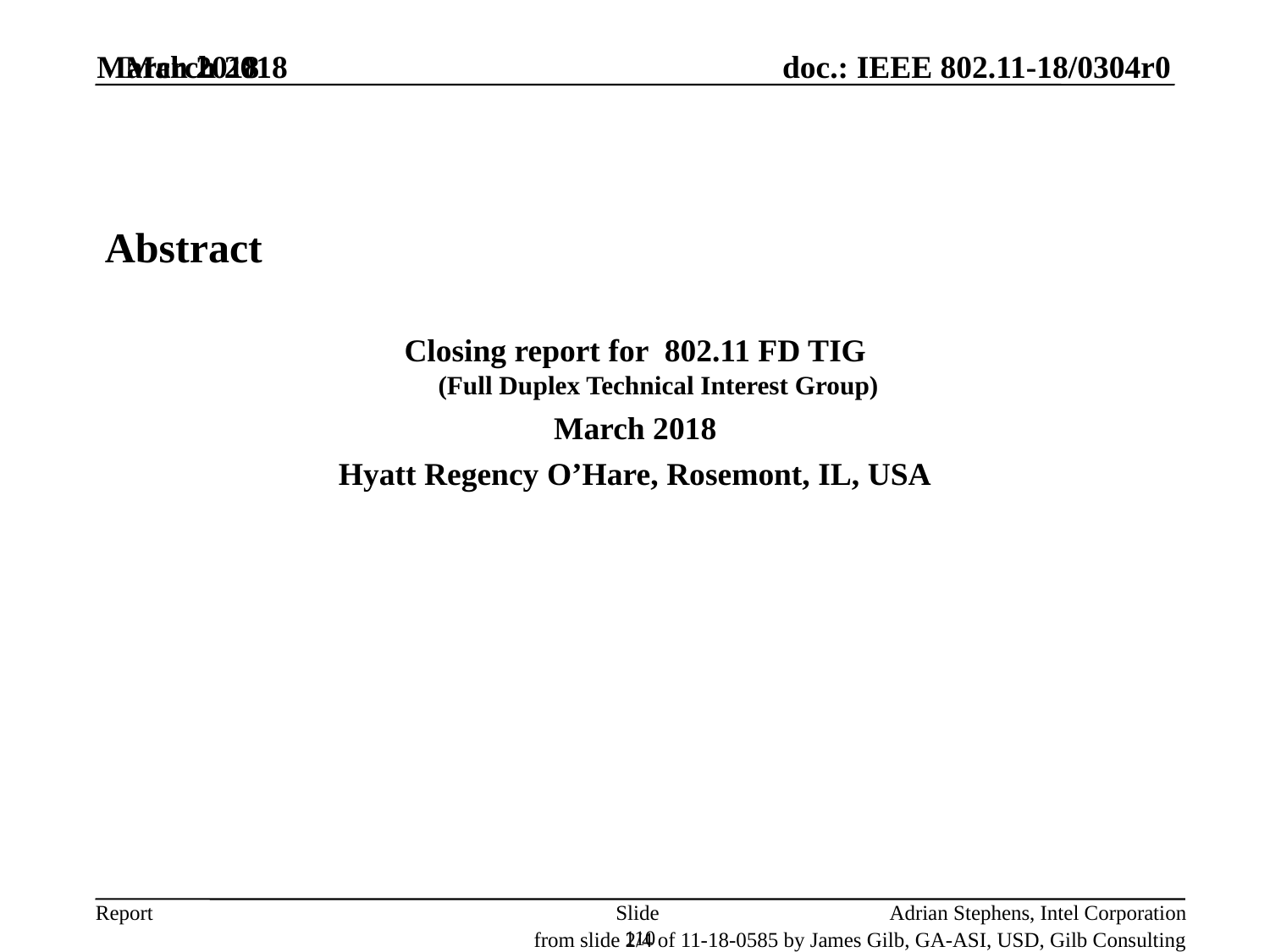

March 2018
March 2018
Abstract
Closing report for  802.11 FD TIG
(Full Duplex Technical Interest Group)
March 2018
Hyatt Regency O’Hare, Rosemont, IL, USA

Slide 110
Adrian Stephens, Intel Corporation
from slide 2/4 of 11-18-0585 by James Gilb, GA-ASI, USD, Gilb Consulting